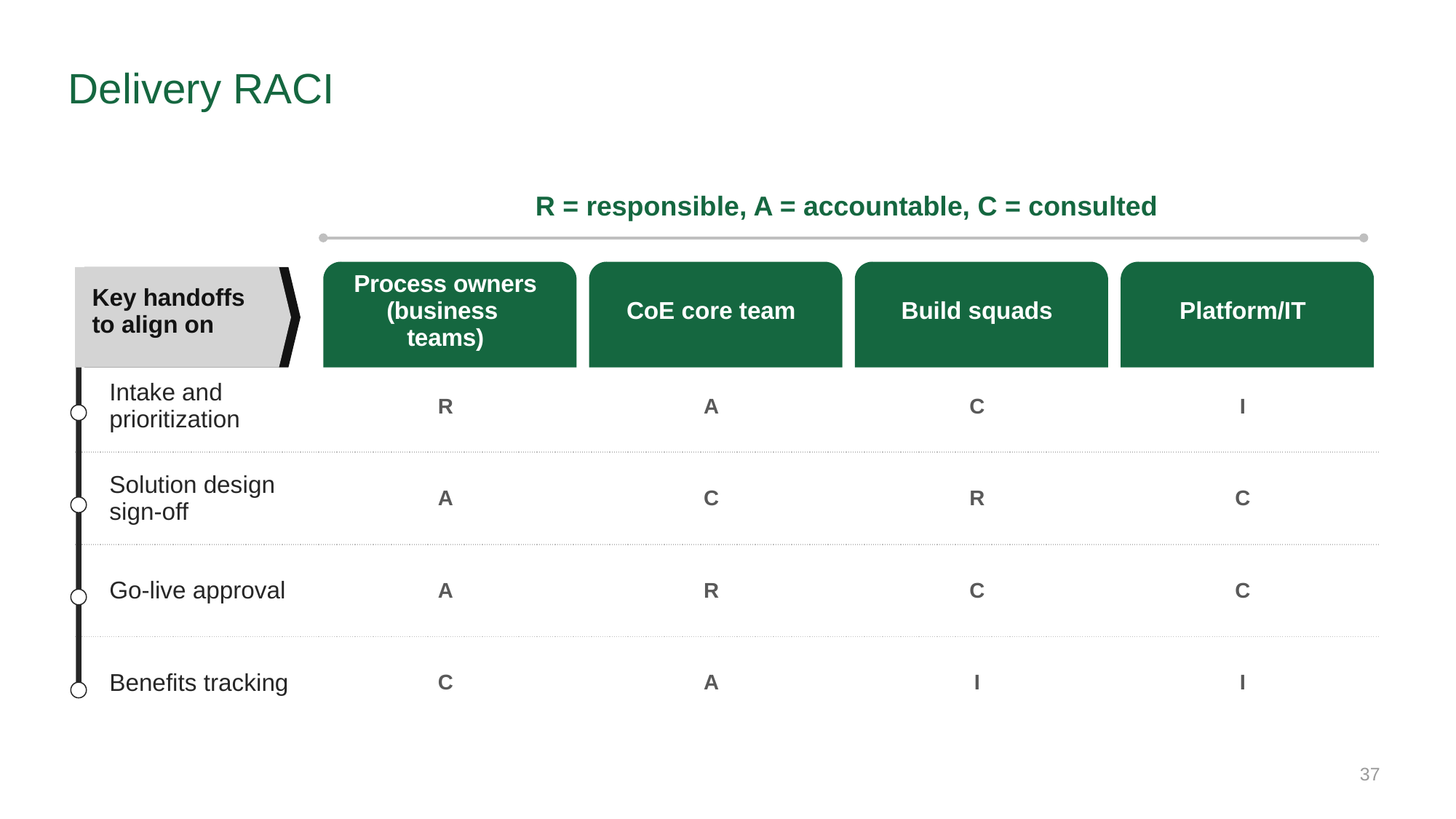

# Delivery RACI
R = responsible, A = accountable, C = consulted
| Key handoffs to align on | Process owners (business teams) | CoE core team | Build squads | Platform/IT |
| --- | --- | --- | --- | --- |
| Intake and prioritization | R | A | C | I |
| Solution design sign-off | A | C | R | C |
| Go-live approval | A | R | C | C |
| Benefits tracking | C | A | I | I |

37